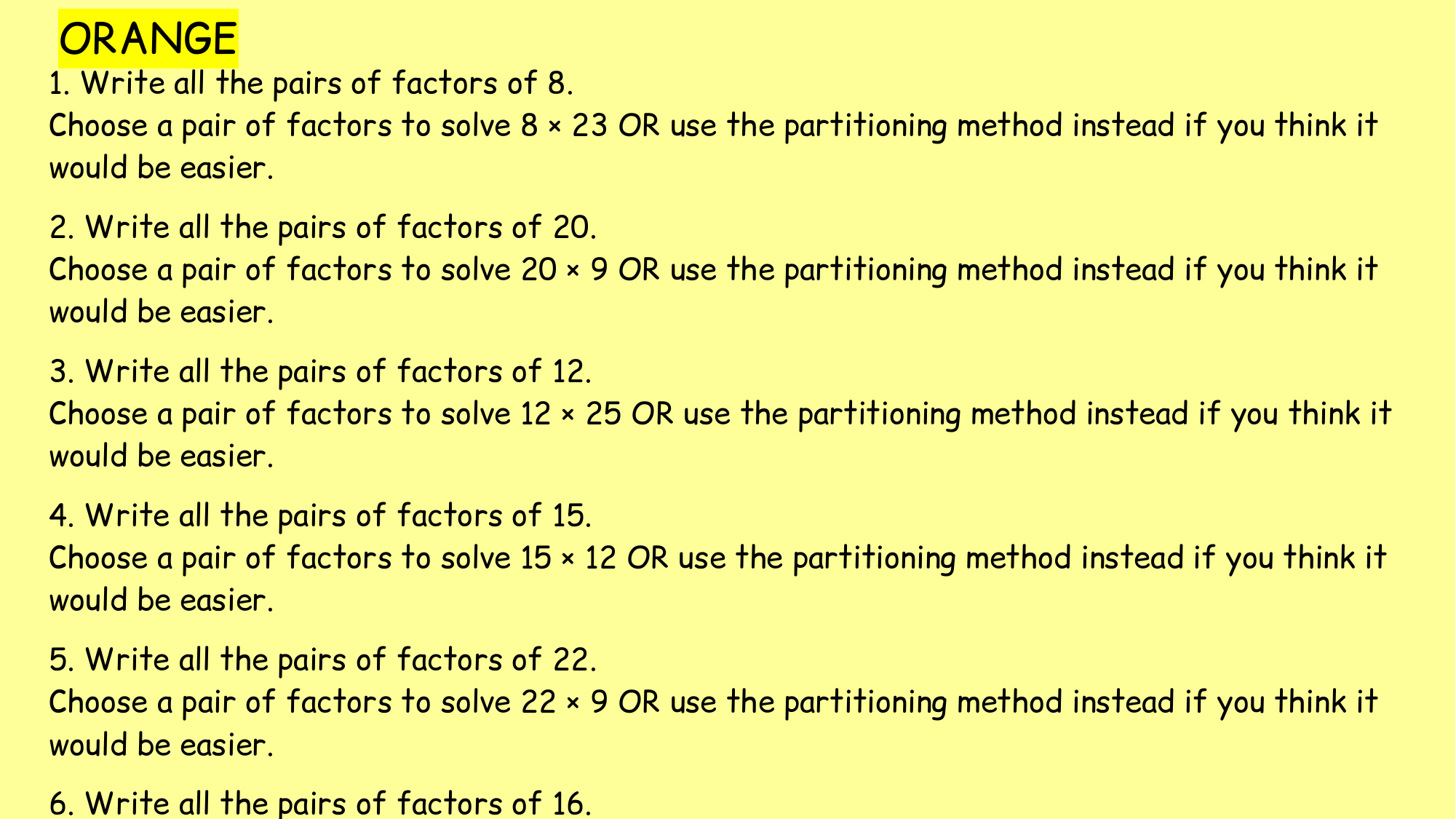

ORANGE
| 1. Write all the pairs of factors of 8. Choose a pair of factors to solve 8 × 23 OR use the partitioning method instead if you think it would be easier. 2. Write all the pairs of factors of 20. Choose a pair of factors to solve 20 × 9 OR use the partitioning method instead if you think it would be easier. 3. Write all the pairs of factors of 12. Choose a pair of factors to solve 12 × 25 OR use the partitioning method instead if you think it would be easier. 4. Write all the pairs of factors of 15. Choose a pair of factors to solve 15 × 12 OR use the partitioning method instead if you think it would be easier. 5. Write all the pairs of factors of 22. Choose a pair of factors to solve 22 × 9 OR use the partitioning method instead if you think it would be easier. 6. Write all the pairs of factors of 16. Choose a pair of factors to solve 16 × 25. OR use the partitioning method instead if you think it would be easier. |
| --- |